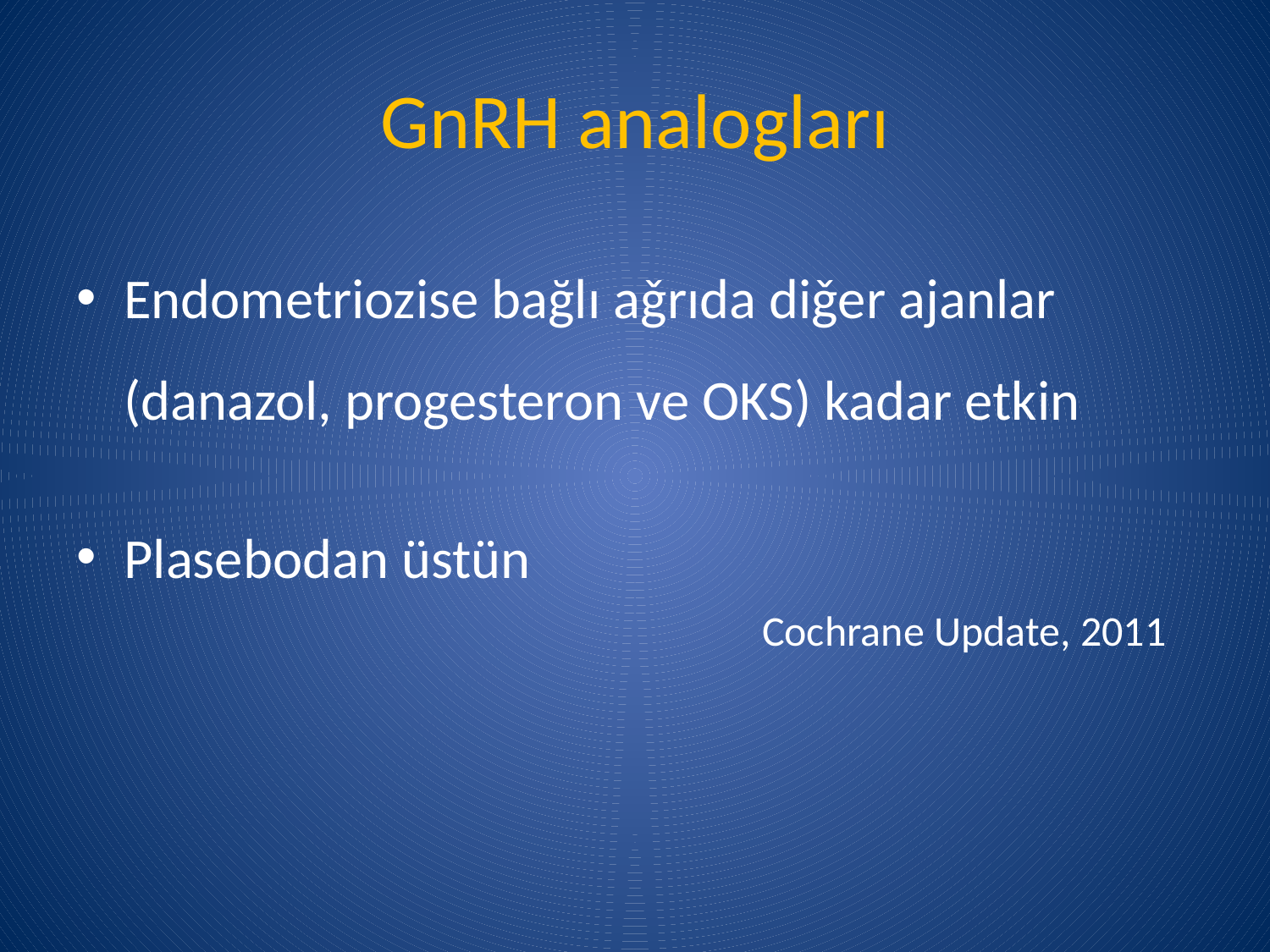

# GnRH analogları
Endometriozise bağlı aǧrıda diǧer ajanlar (danazol, progesteron ve OKS) kadar etkin

Plasebodan üstün
                                                      Cochrane Update, 2011